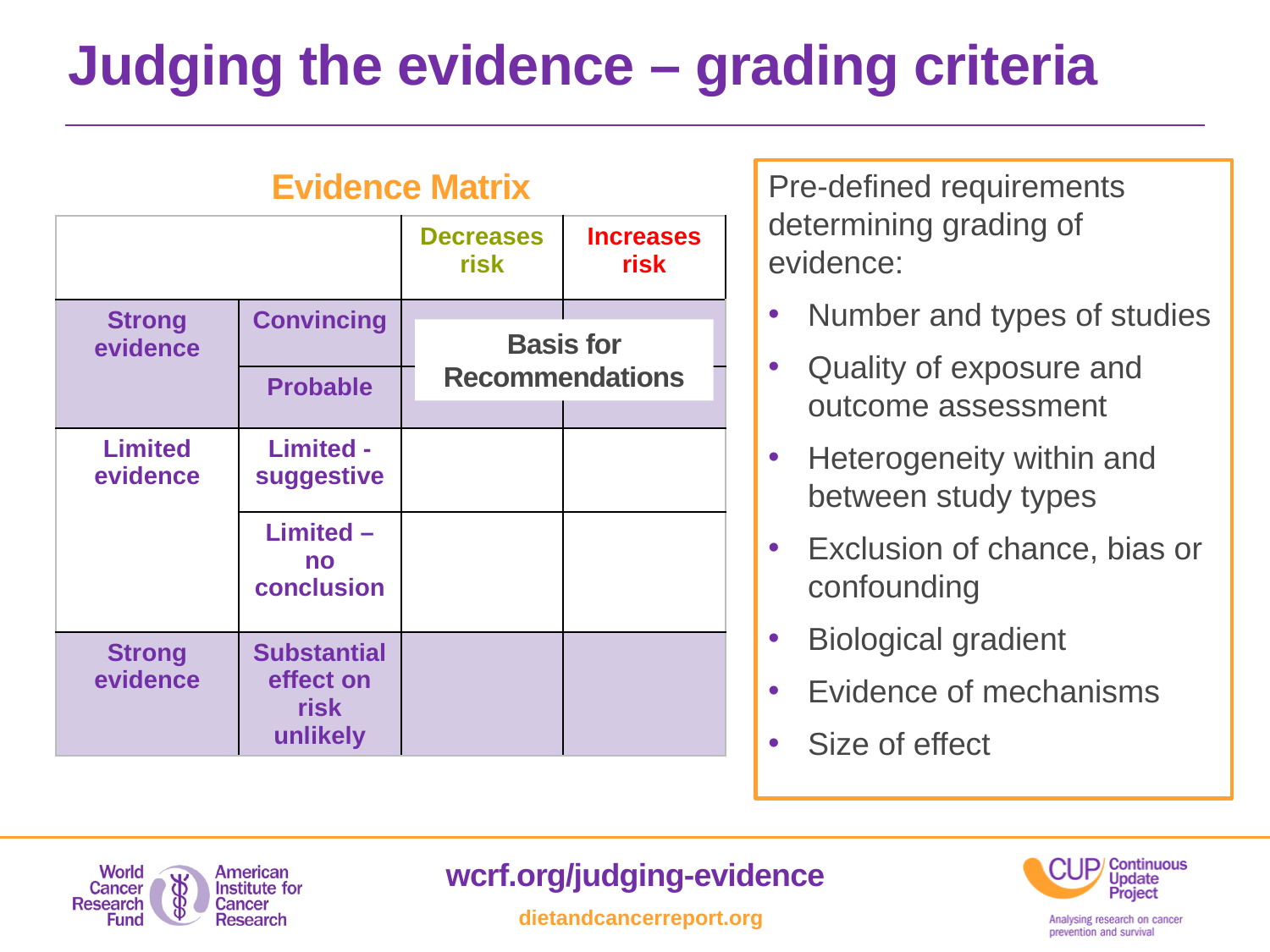

Judging the evidence – grading criteria
Evidence Matrix
Pre-defined requirements determining grading of evidence:
Number and types of studies
Quality of exposure and outcome assessment
Heterogeneity within and between study types
Exclusion of chance, bias or confounding
Biological gradient
Evidence of mechanisms
Size of effect
|  |  | Decreases risk | Increases risk |
| --- | --- | --- | --- |
| Strong evidence | Convincing |  |  |
|  | Probable |  |  |
| Limited evidence | Limited - suggestive |  |  |
|  | Limited – no conclusion |  |  |
| Strong evidence | Substantial effect on risk unlikely |  |  |
Basis for Recommendations
wcrf.org/judging-evidence